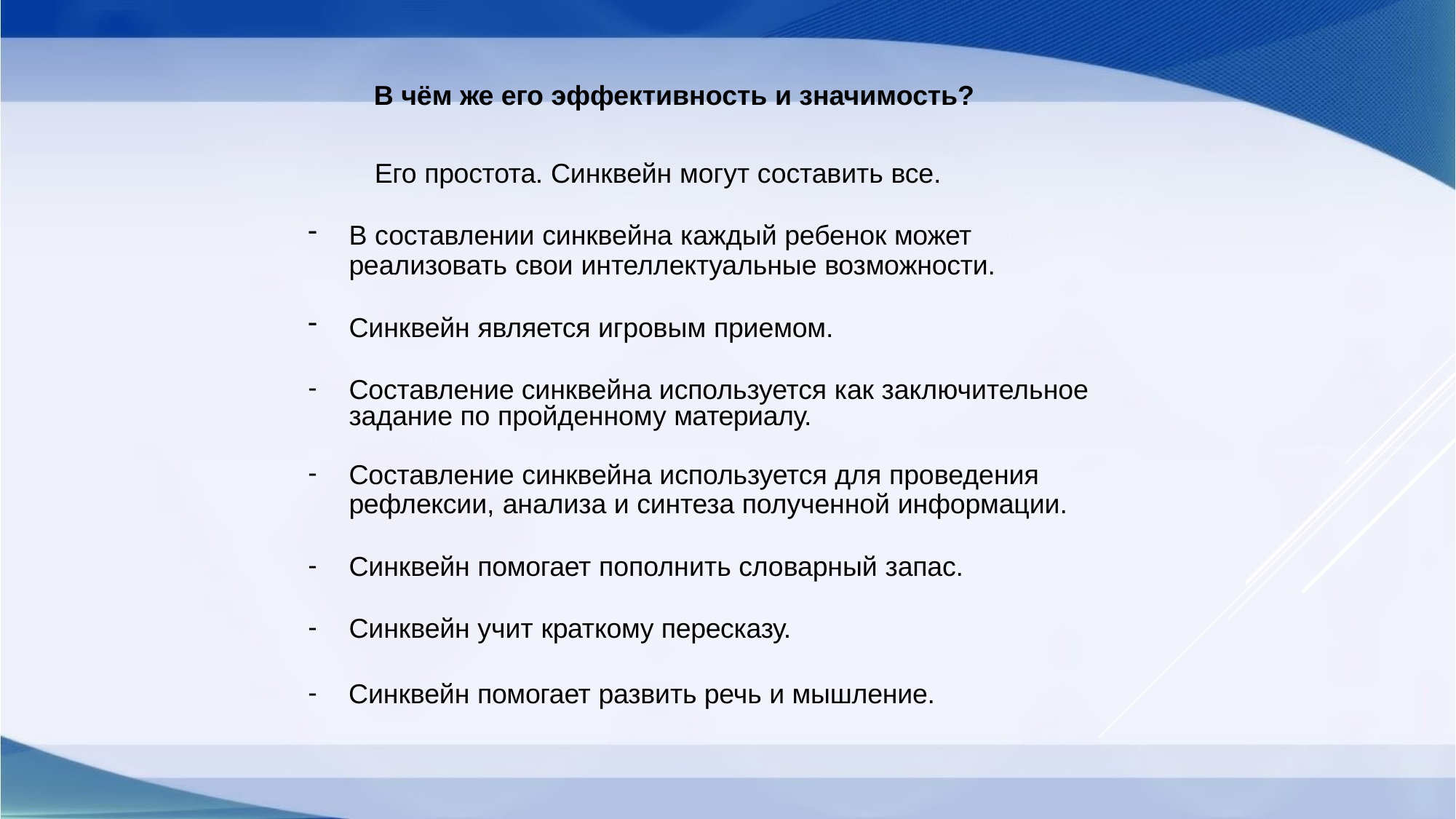

В чём же его эффективность и значимость?
Его простота. Синквейн могут составить все.
В составлении синквейна каждый ребенок может
реализовать свои интеллектуальные возможности.

Синквейн является игровым приемом.

Составление синквейна используется как заключительное  задание по пройденному материалу.

Составление синквейна используется для проведения
рефлексии, анализа и синтеза полученной информации.

Синквейн помогает пополнить словарный запас.

Синквейн учит краткому пересказу.
Синквейн помогает развить речь и мышление.